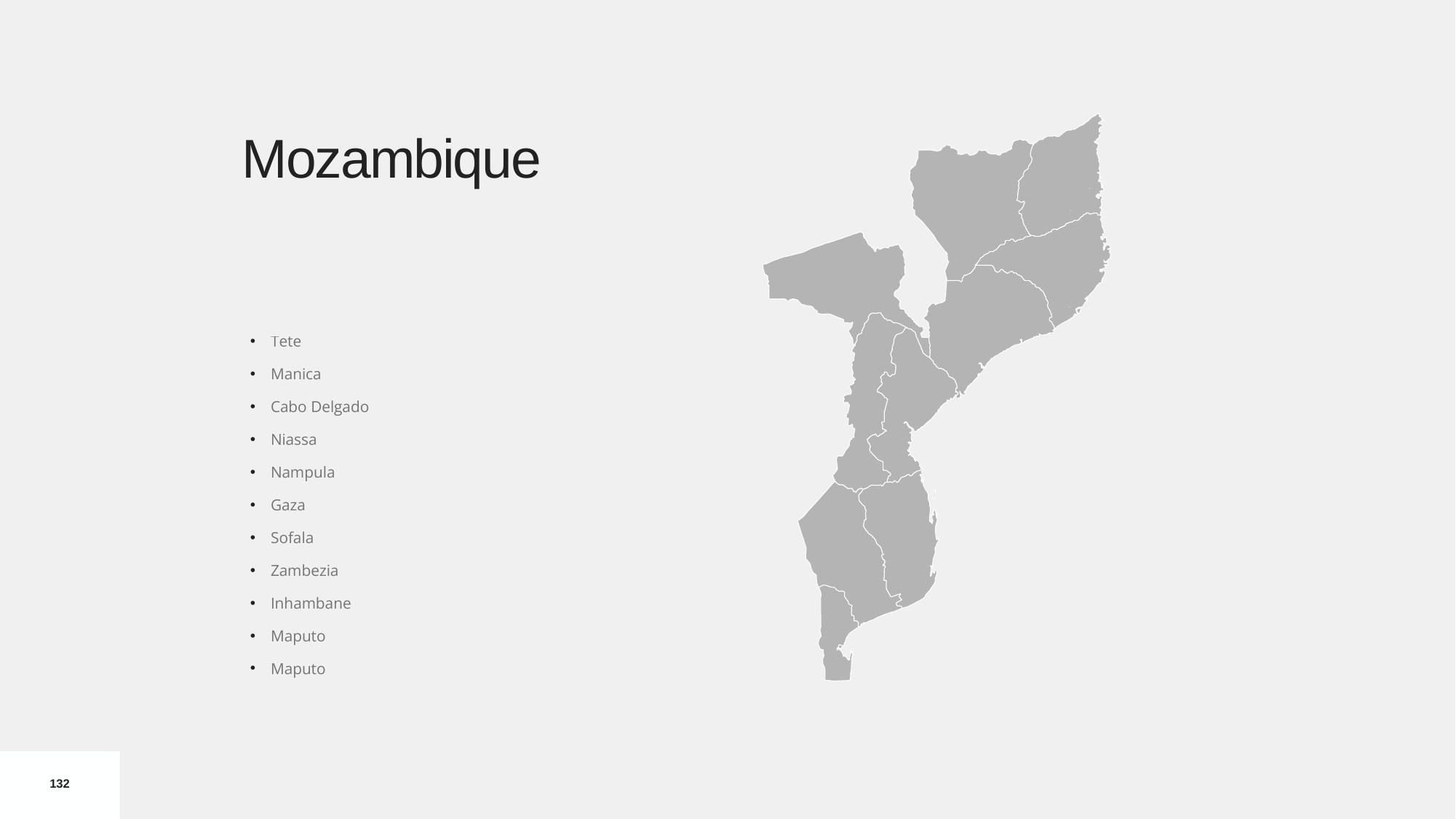

# Mozambique

Tete
Manica
Cabo Delgado
Niassa
Nampula
Gaza
Sofala
Zambezia
Inhambane
Maputo
Maputo